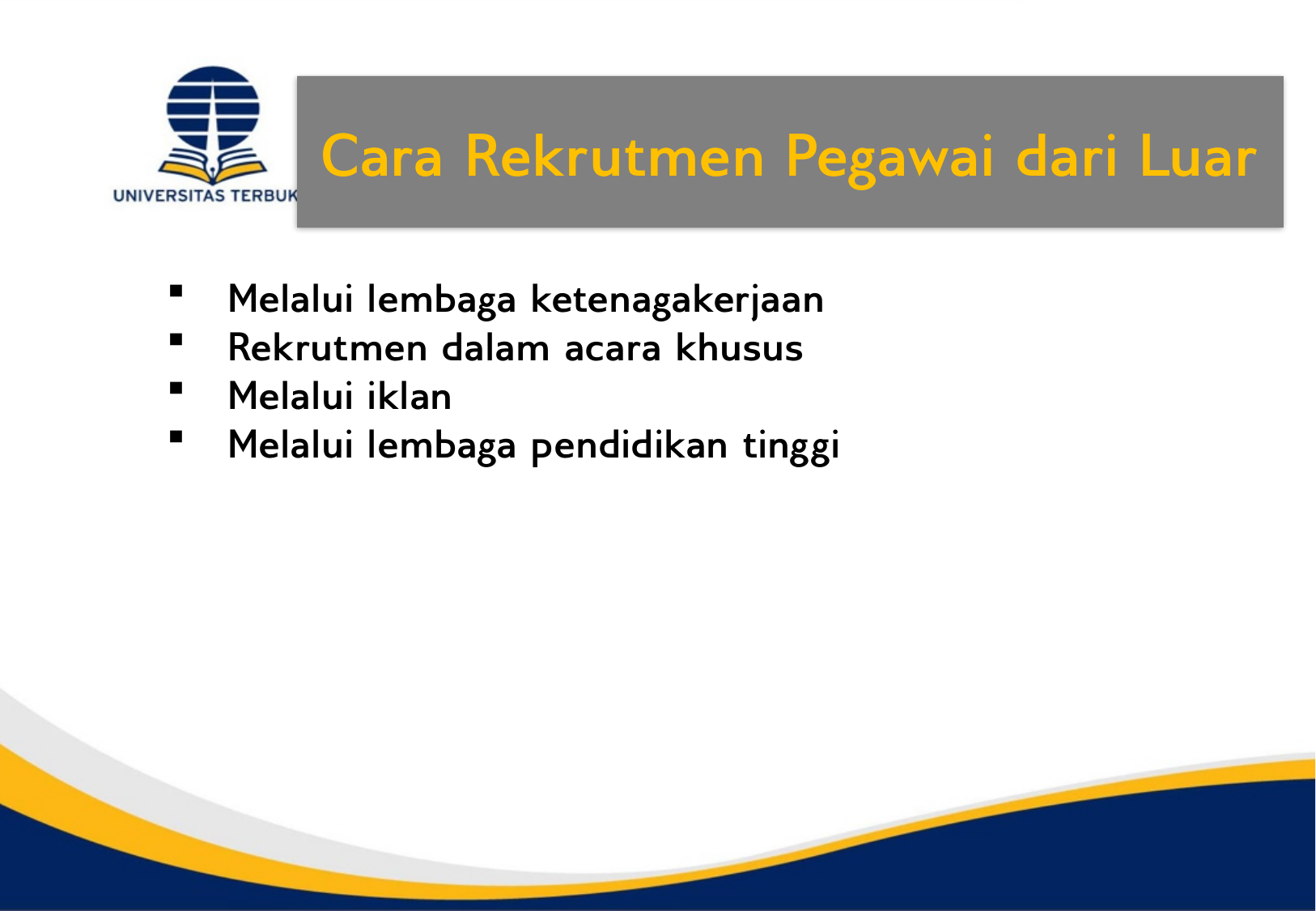

Cara Rekrutmen Pegawai dari Luar
Melalui lembaga ketenagakerjaan
Rekrutmen dalam acara khusus
Melalui iklan
Melalui lembaga pendidikan tinggi